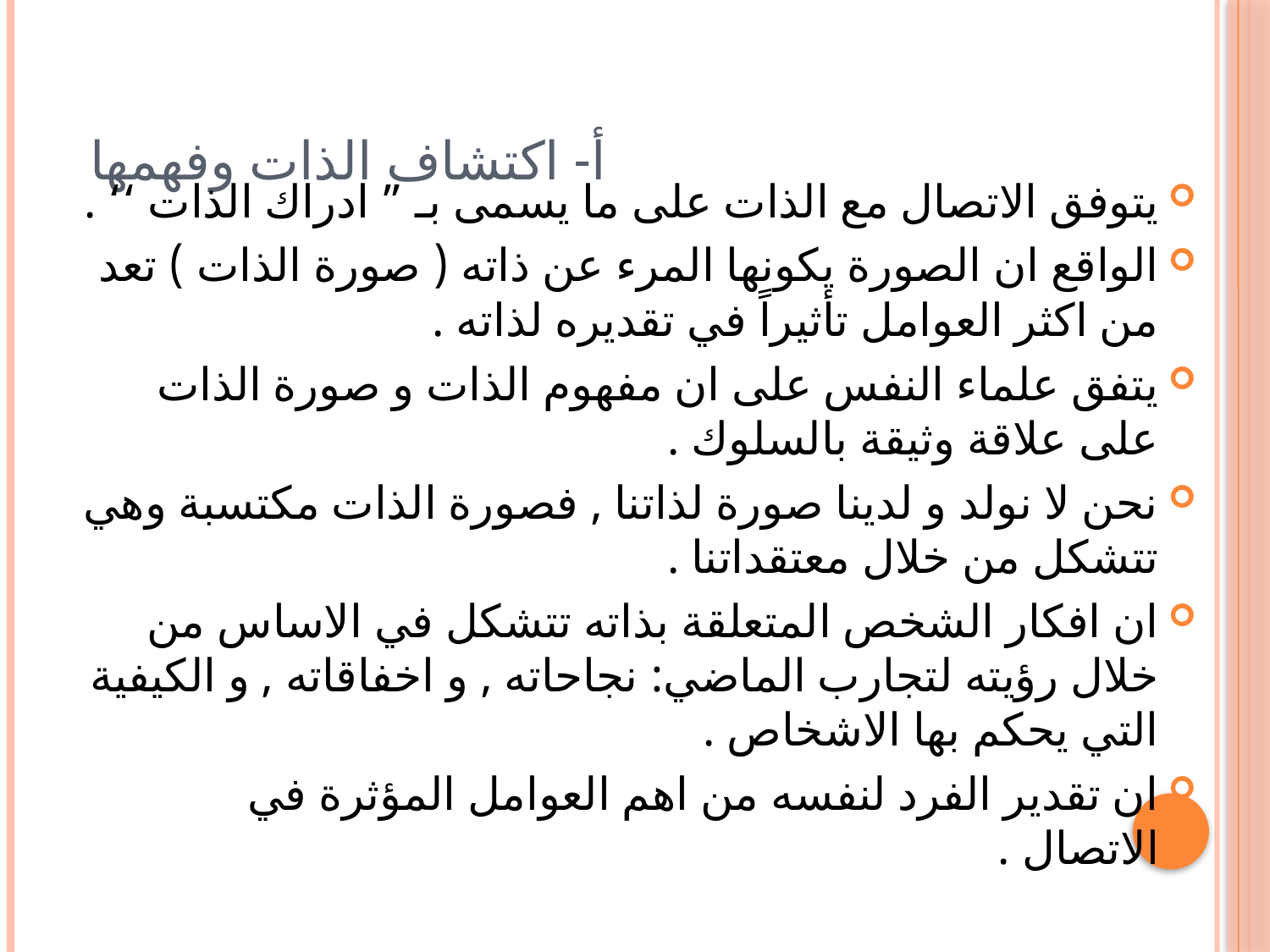

# أ- اكتشاف الذات وفهمها
يتوفق الاتصال مع الذات على ما يسمى بـ ” ادراك الذات ‘‘ .
الواقع ان الصورة يكونها المرء عن ذاته ( صورة الذات ) تعد من اكثر العوامل تأثيراً في تقديره لذاته .
يتفق علماء النفس على ان مفهوم الذات و صورة الذات على علاقة وثيقة بالسلوك .
نحن لا نولد و لدينا صورة لذاتنا , فصورة الذات مكتسبة وهي تتشكل من خلال معتقداتنا .
ان افكار الشخص المتعلقة بذاته تتشكل في الاساس من خلال رؤيته لتجارب الماضي: نجاحاته , و اخفاقاته , و الكيفية التي يحكم بها الاشخاص .
ان تقدير الفرد لنفسه من اهم العوامل المؤثرة في الاتصال .